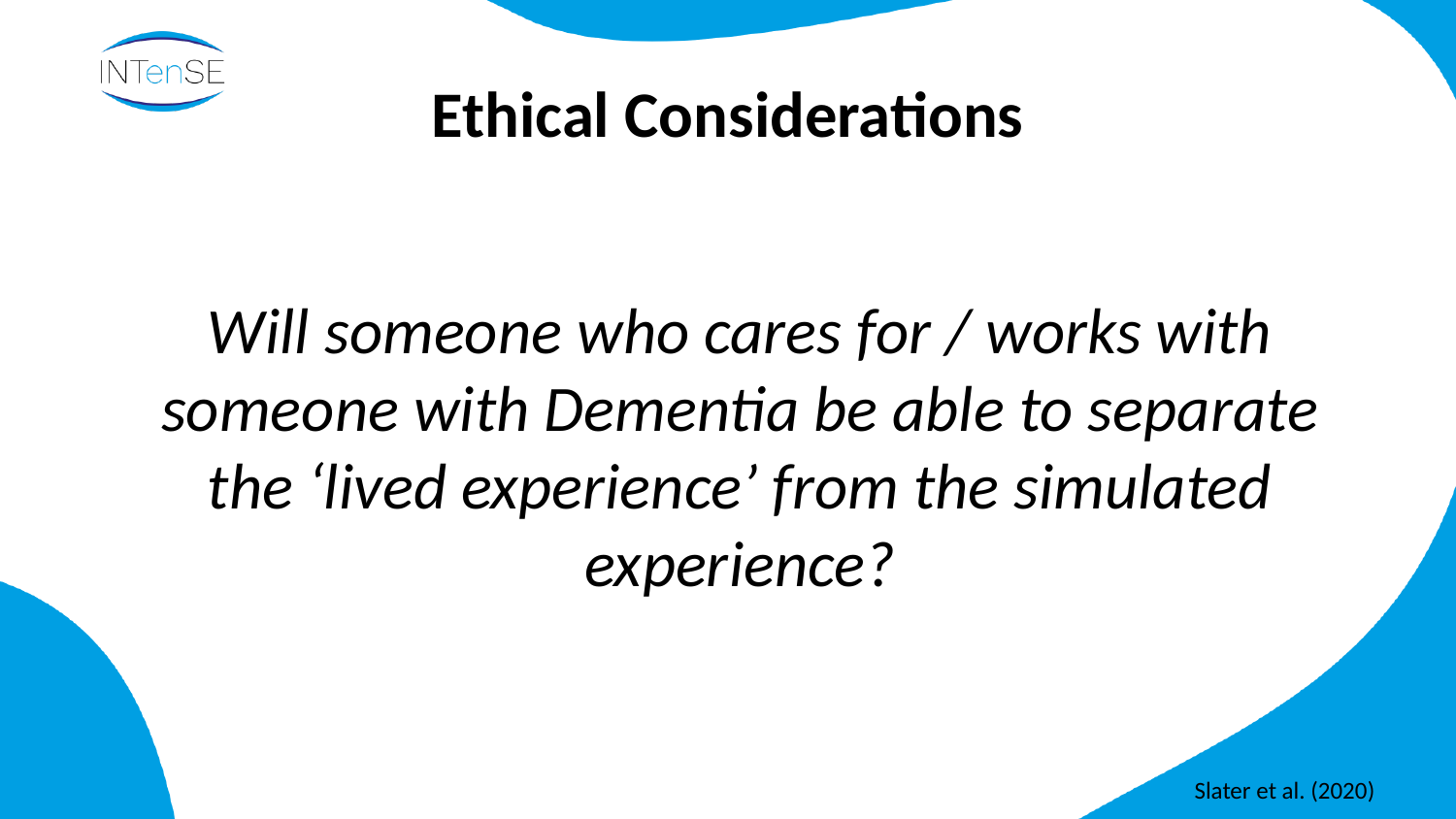

# Ethical Considerations

Will someone who cares for / works with someone with Dementia be able to separate the ‘lived experience’ from the simulated experience?
Slater et al. (2020)